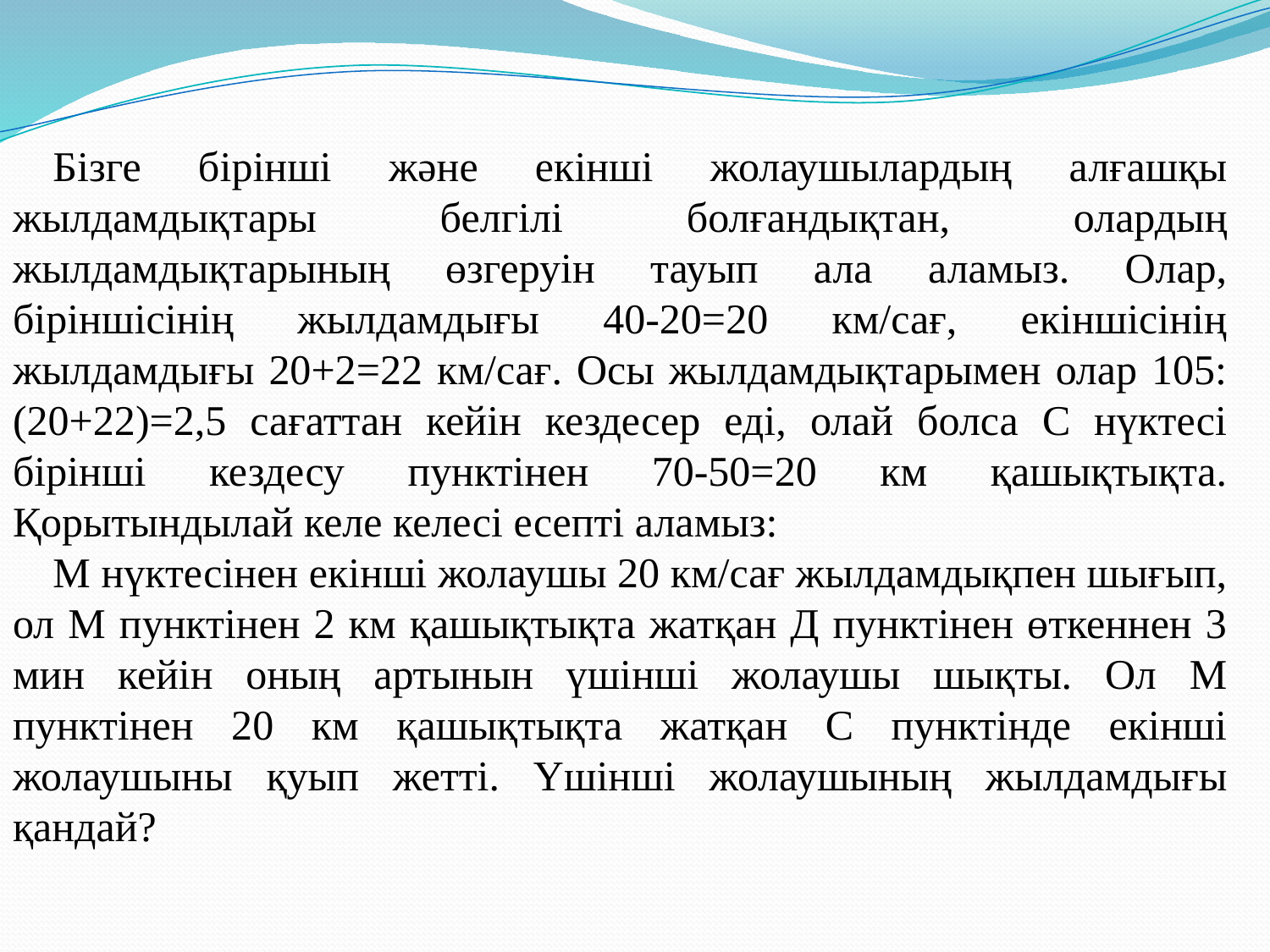

Бізге бірінші және екінші жолаушылардың алғашқы жылдамдықтары белгілі болғандықтан, олардың жылдамдықтарының өзгеруін тауып ала аламыз. Олар, біріншісінің жылдамдығы 40-20=20 км/сағ, екіншісінің жылдамдығы 20+2=22 км/сағ. Осы жылдамдықтарымен олар 105:(20+22)=2,5 сағаттан кейін кездесер еді, олай болса С нүктесі бірінші кездесу пунктінен 70-50=20 км қашықтықта. Қорытындылай келе келесі есепті аламыз:
М нүктесінен екінші жолаушы 20 км/сағ жылдамдықпен шығып, ол М пунктінен 2 км қашықтықта жатқан Д пунктінен өткеннен 3 мин кейін оның артынын үшінші жолаушы шықты. Ол М пунктінен 20 км қашықтықта жатқан С пунктінде екінші жолаушыны қуып жетті. Үшінші жолаушының жылдамдығы қандай?